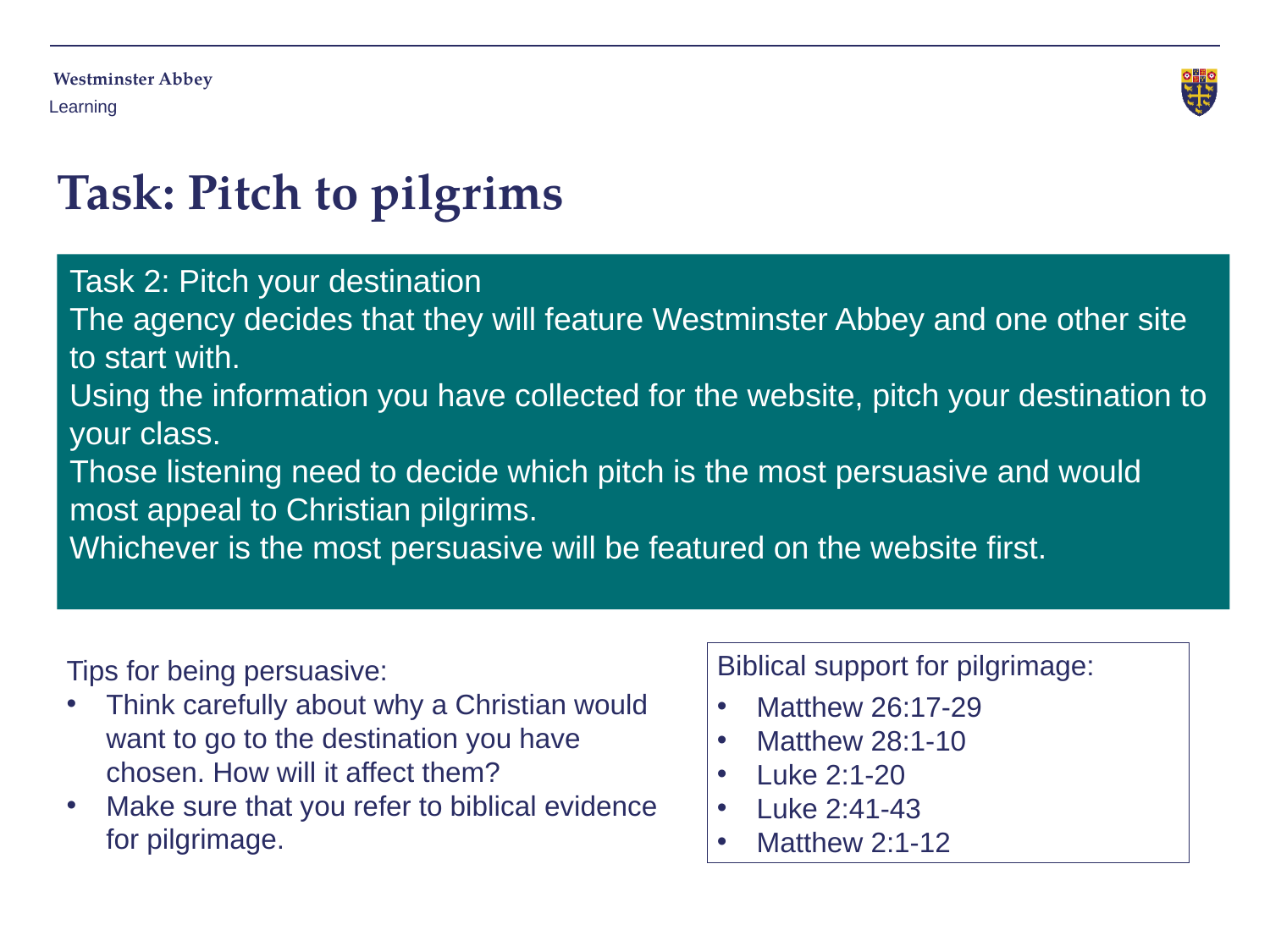

Learning
# Task: Pitch to pilgrims
Task 2: Pitch your destination
The agency decides that they will feature Westminster Abbey and one other site to start with.
Using the information you have collected for the website, pitch your destination to your class.
Those listening need to decide which pitch is the most persuasive and would most appeal to Christian pilgrims.
Whichever is the most persuasive will be featured on the website first.

Biblical support for pilgrimage:
Matthew 26:17-29
Matthew 28:1-10
Luke 2:1-20
Luke 2:41-43
Matthew 2:1-12
Tips for being persuasive:​
Think carefully about why a Christian would want to go to the destination you have chosen. How will it affect them?​
Make sure that you refer to biblical evidence for pilgrimage.